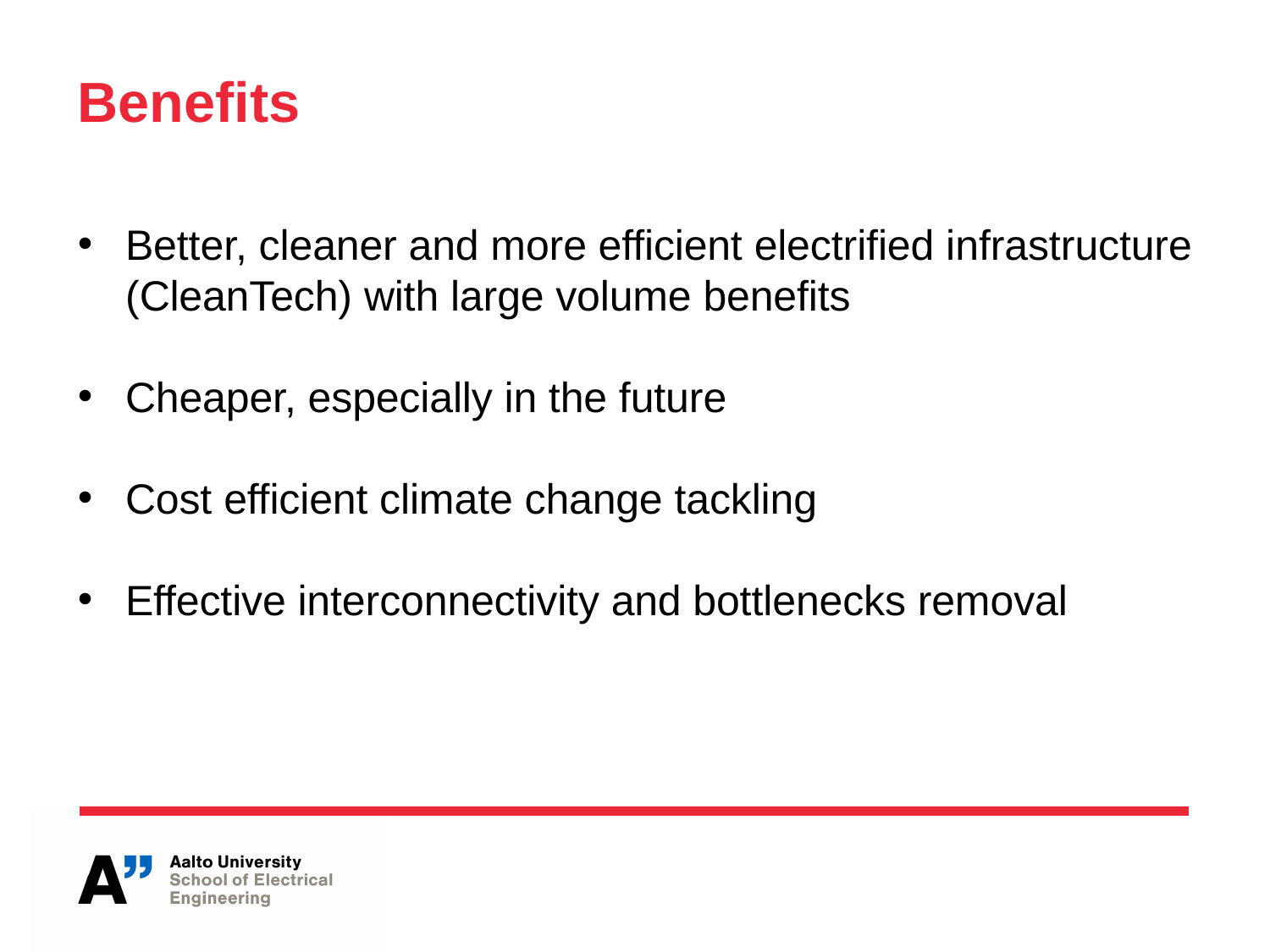

# Benefits
Better, cleaner and more efficient electrified infrastructure (CleanTech) with large volume benefits

Cheaper, especially in the future

Cost efficient climate change tackling

Effective interconnectivity and bottlenecks removal